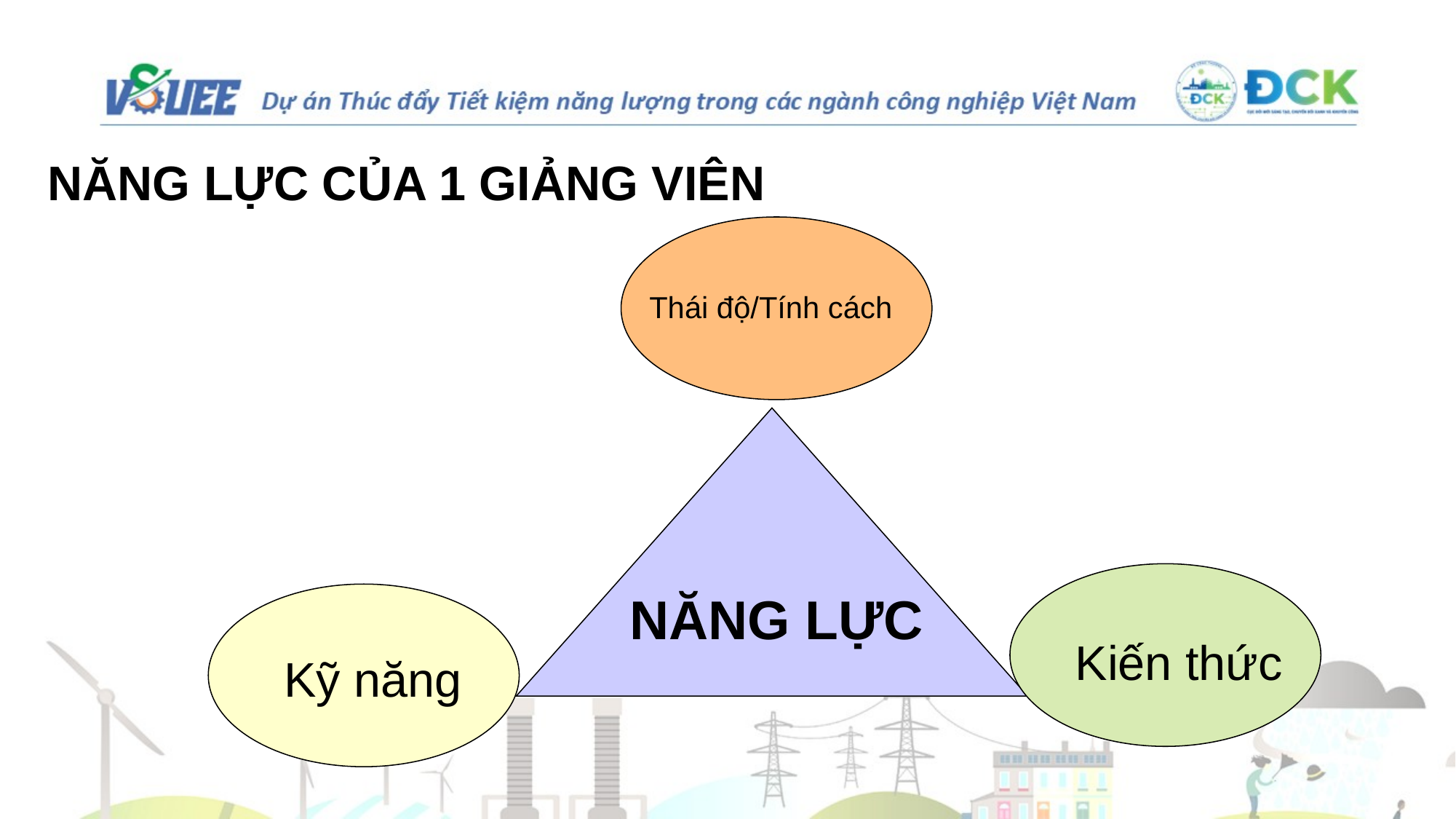

# NĂNG LỰC CỦA 1 GIẢNG VIÊN

Thái độ/Tính cách

NĂNG LỰC

Kiến thức

Kỹ năng